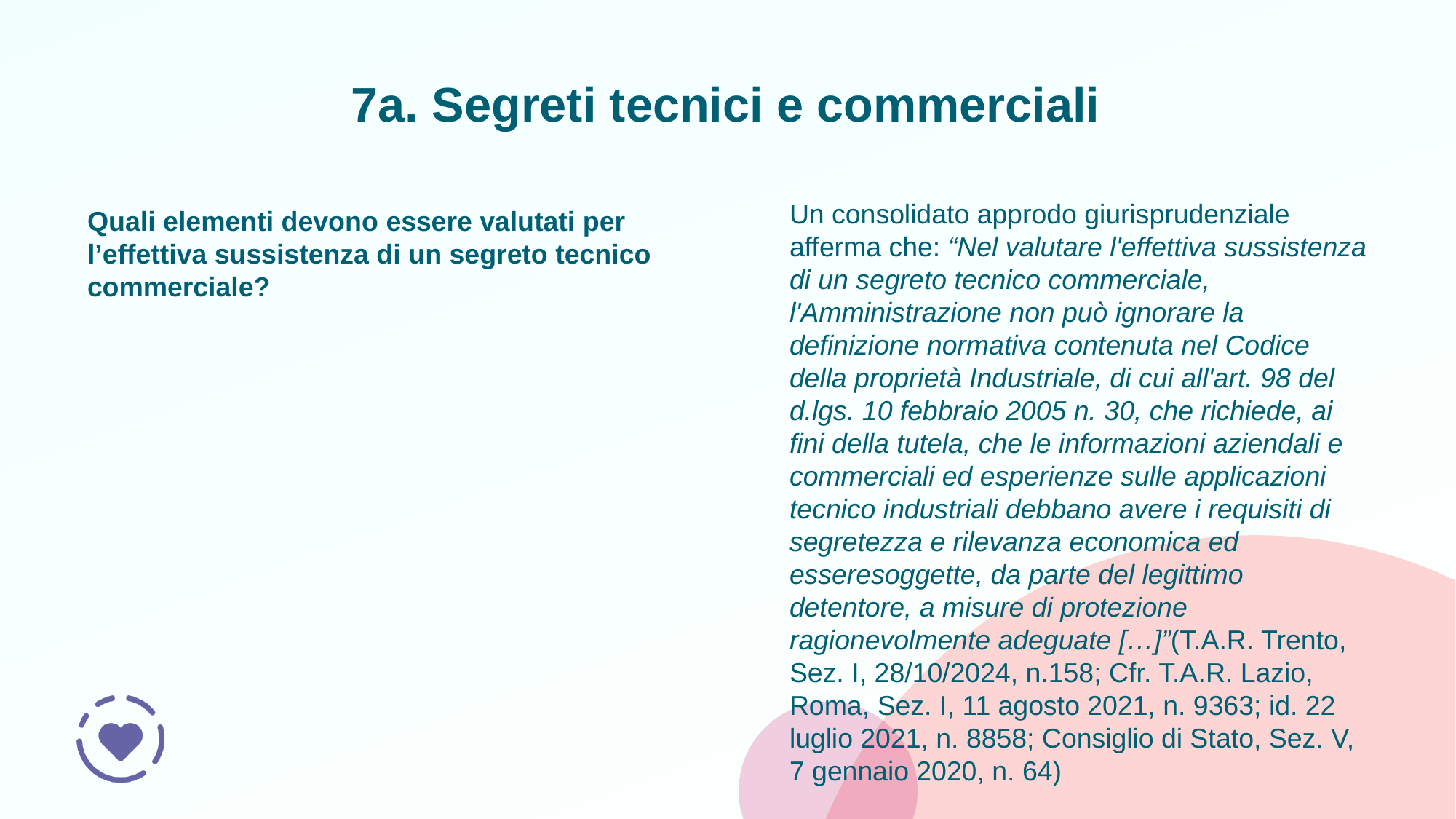

# 7a. Segreti tecnici e commerciali
Un consolidato approdo giurisprudenziale afferma che: “Nel valutare l'effettiva sussistenza di un segreto tecnico commerciale, l'Amministrazione non può ignorare la definizione normativa contenuta nel Codice della proprietà Industriale, di cui all'art. 98 del d.lgs. 10 febbraio 2005 n. 30, che richiede, ai fini della tutela, che le informazioni aziendali e commerciali ed esperienze sulle applicazioni tecnico industriali debbano avere i requisiti di segretezza e rilevanza economica ed esseresoggette, da parte del legittimo detentore, a misure di protezione ragionevolmente adeguate […]”(T.A.R. Trento, Sez. I, 28/10/2024, n.158; Cfr. T.A.R. Lazio, Roma, Sez. I, 11 agosto 2021, n. 9363; id. 22 luglio 2021, n. 8858; Consiglio di Stato, Sez. V, 7 gennaio 2020, n. 64)
Quali elementi devono essere valutati per l’effettiva sussistenza di un segreto tecnico commerciale?